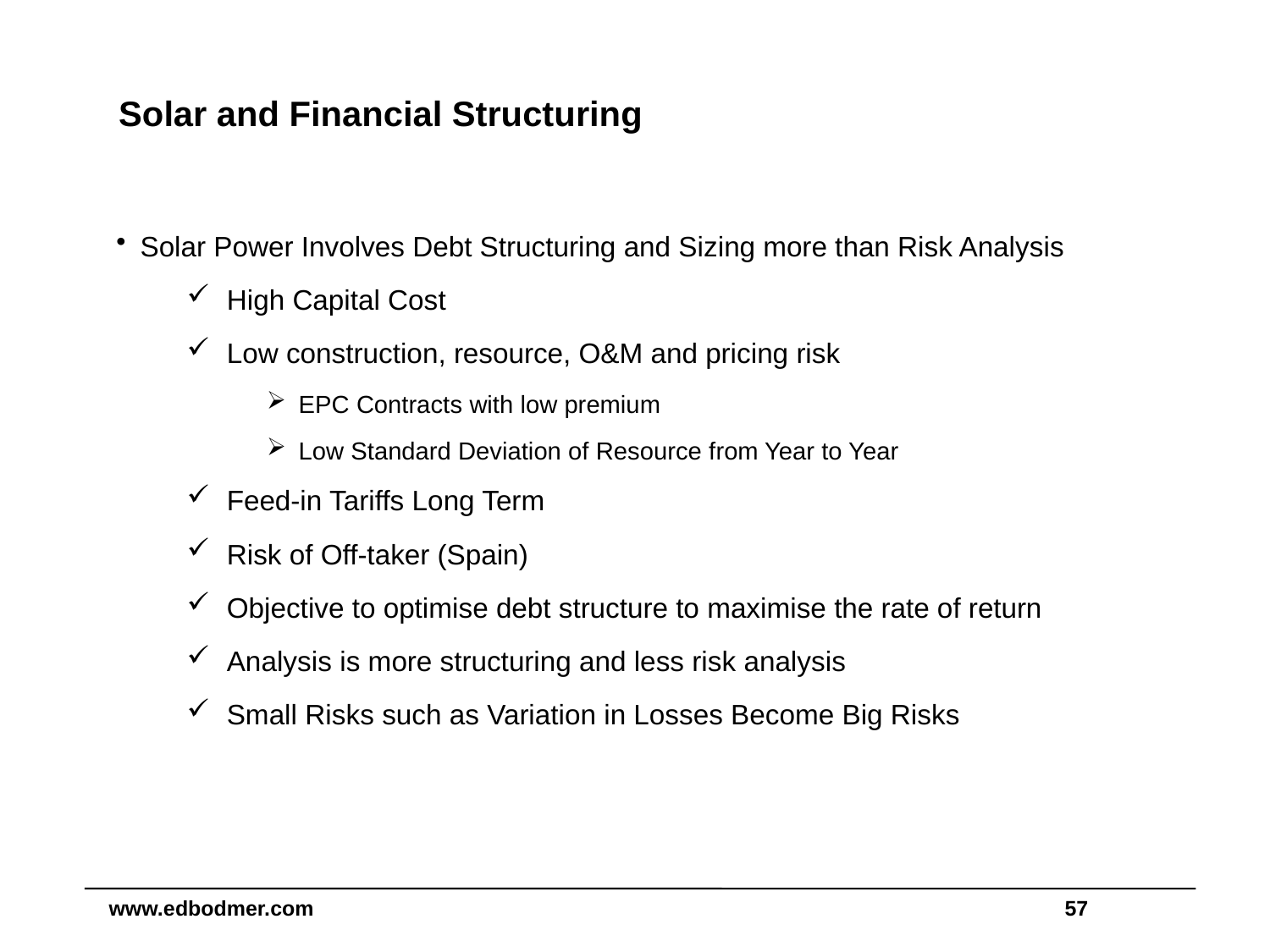

# Solar and Financial Structuring
Solar Power Involves Debt Structuring and Sizing more than Risk Analysis
High Capital Cost
Low construction, resource, O&M and pricing risk
EPC Contracts with low premium
Low Standard Deviation of Resource from Year to Year
Feed-in Tariffs Long Term
Risk of Off-taker (Spain)
Objective to optimise debt structure to maximise the rate of return
Analysis is more structuring and less risk analysis
Small Risks such as Variation in Losses Become Big Risks